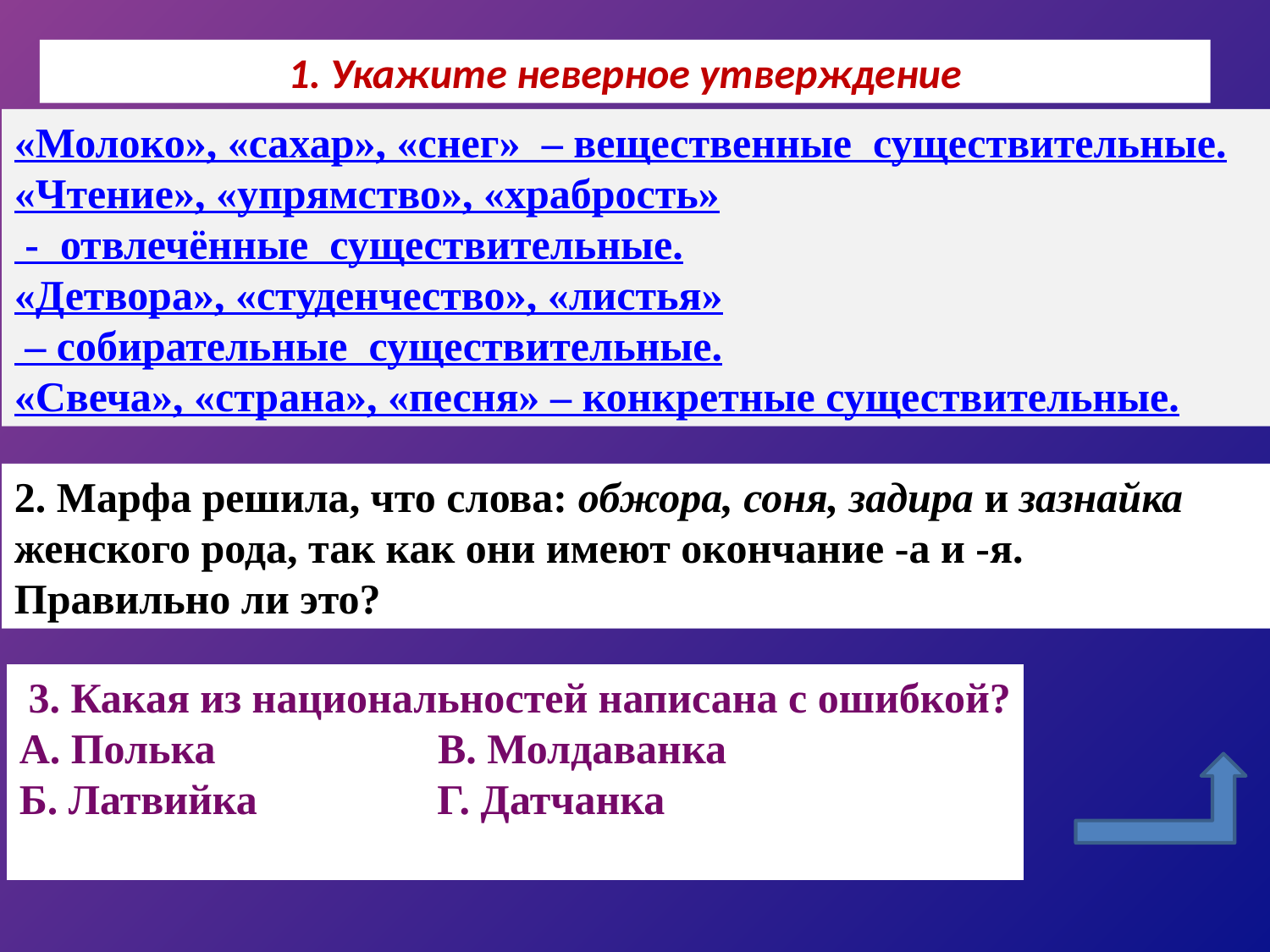

1. Укажите неверное утверждение
«Молоко», «сахар», «снег»  – вещественные  существительные.
«Чтение», «упрямство», «храбрость» -  отвлечённые  существительные.
«Детвора», «студенчество», «листья» – собирательные  существительные.
«Свеча», «страна», «песня» – конкретные существительные.
2. Марфа решила, что слова: обжора, соня, задира и зазнайка женского рода, так как они имеют окончание -а и -я.
Правильно ли это?
 3. Какая из национальностей написана с ошибкой?
А. Полька                     В. Молдаванка
Б. Латвийка                 Г. Датчанка